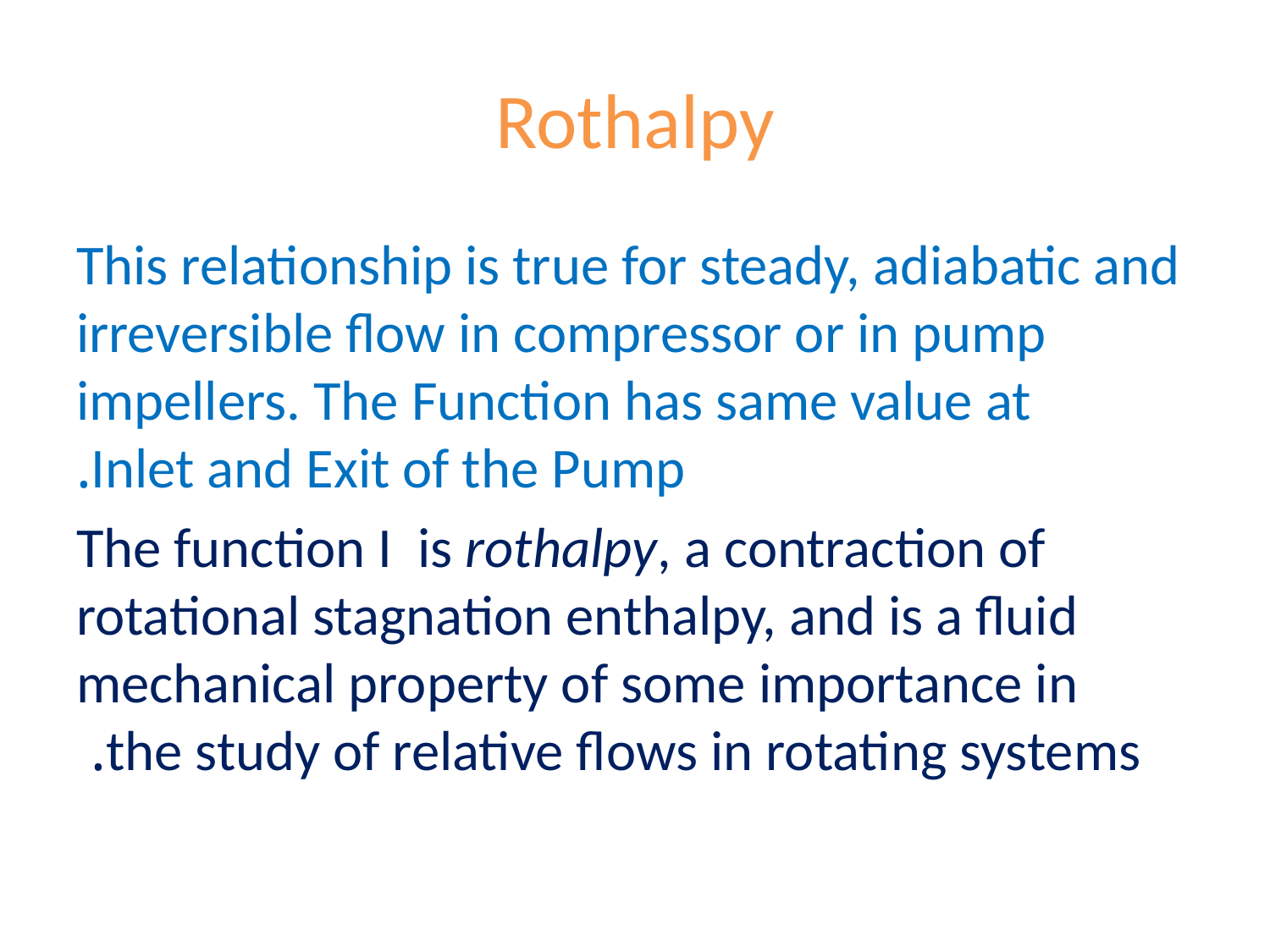

# Rothalpy
This relationship is true for steady, adiabatic and irreversible flow in compressor or in pump impellers. The Function has same value at Inlet and Exit of the Pump.
The function I  is rothalpy, a contraction of rotational stagnation enthalpy, and is a fluid mechanical property of some importance in the study of relative flows in rotating systems.